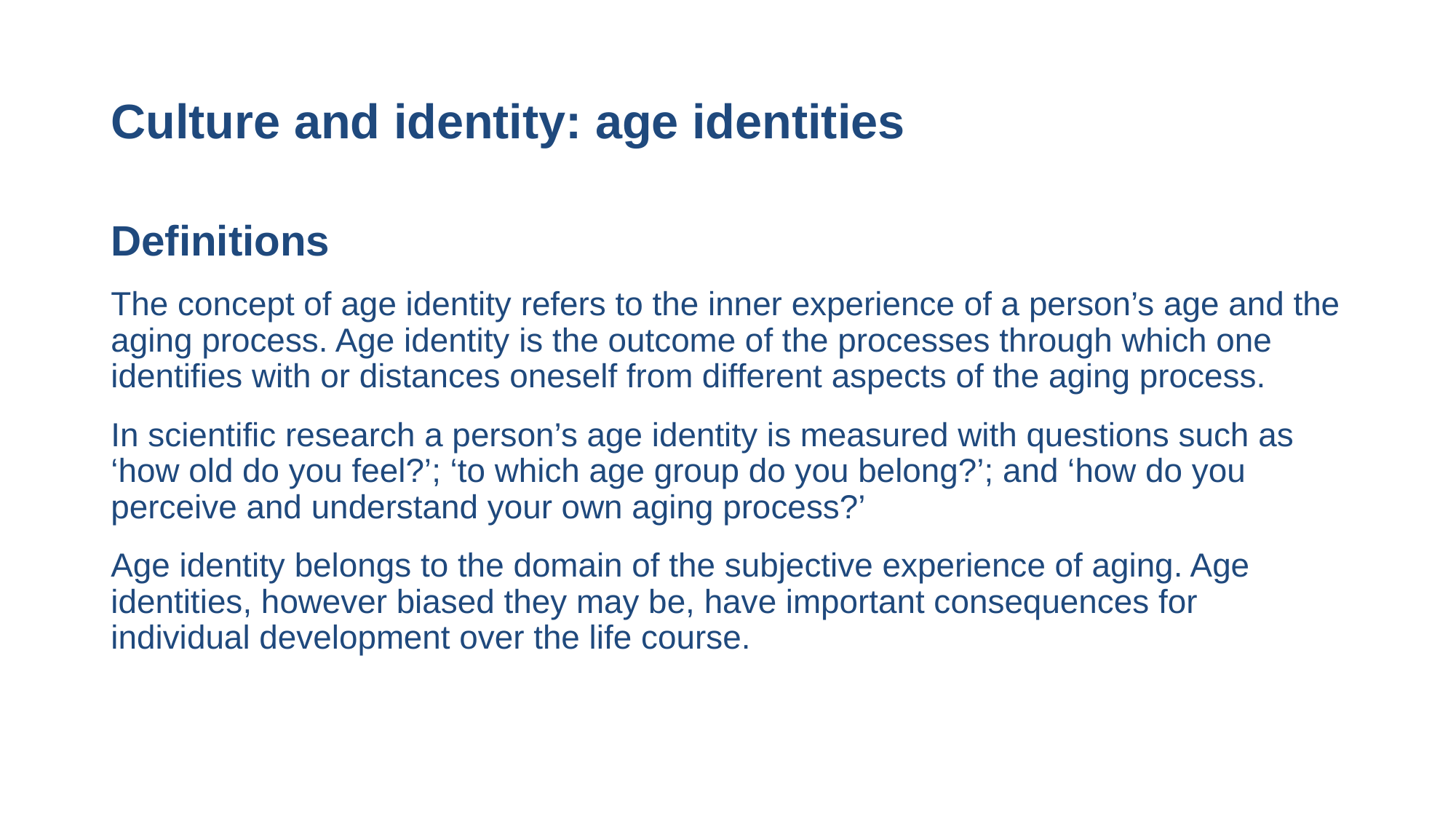

# Culture and identity: age identities
Definitions
The concept of age identity refers to the inner experience of a person’s age and the aging process. Age identity is the outcome of the processes through which one identifies with or distances oneself from different aspects of the aging process.
In scientific research a person’s age identity is measured with questions such as ‘how old do you feel?’; ‘to which age group do you belong?’; and ‘how do you perceive and understand your own aging process?’
Age identity belongs to the domain of the subjective experience of aging. Age identities, however biased they may be, have important consequences for individual development over the life course.